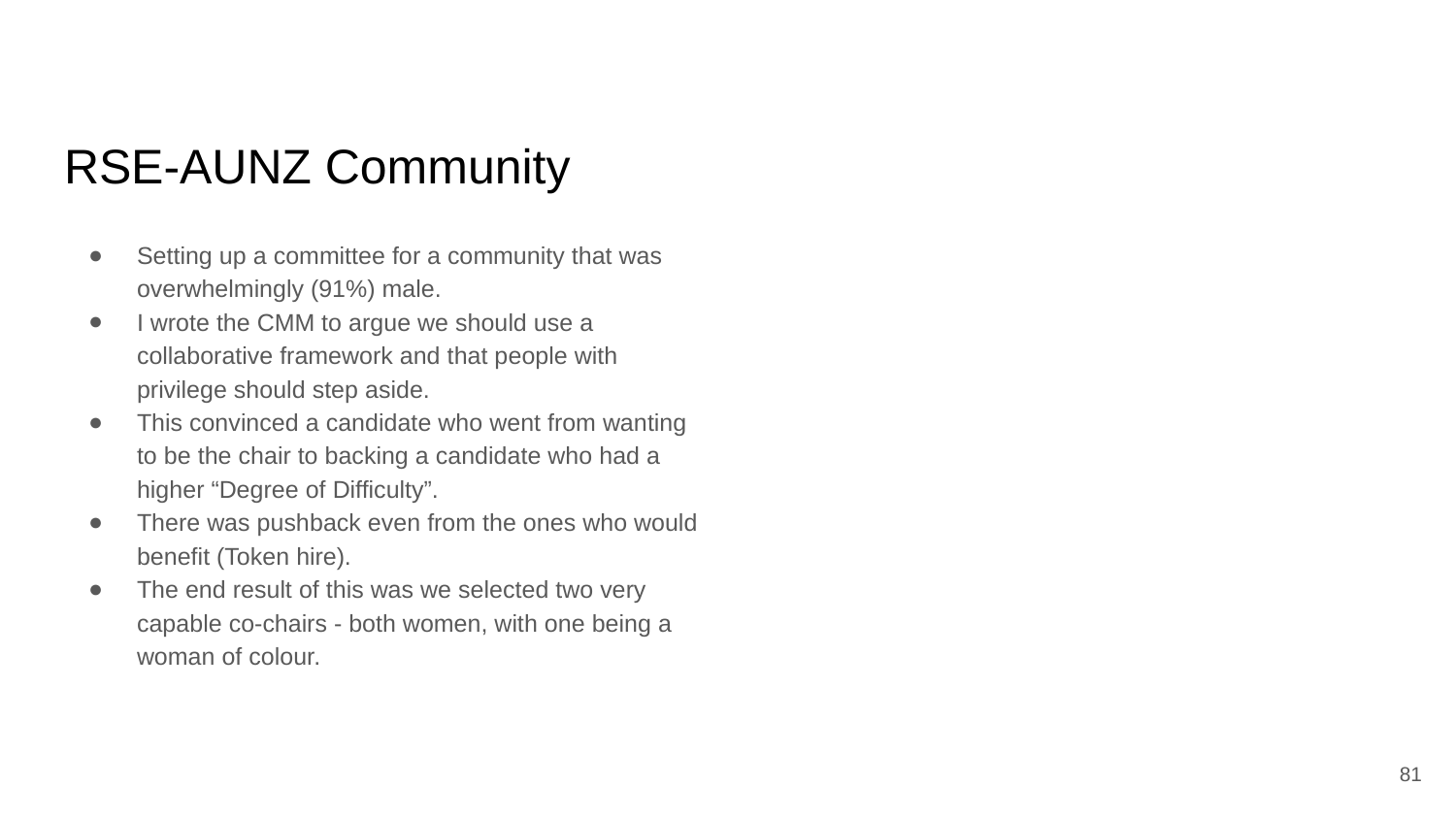

# RSE-AUNZ Community
Setting up a committee for a community that was overwhelmingly (91%) male.
I wrote the CMM to argue we should use a collaborative framework and that people with privilege should step aside.
This convinced a candidate who went from wanting to be the chair to backing a candidate who had a higher “Degree of Difficulty”.
There was pushback even from the ones who would benefit (Token hire).
The end result of this was we selected two very capable co-chairs - both women, with one being a woman of colour.
81